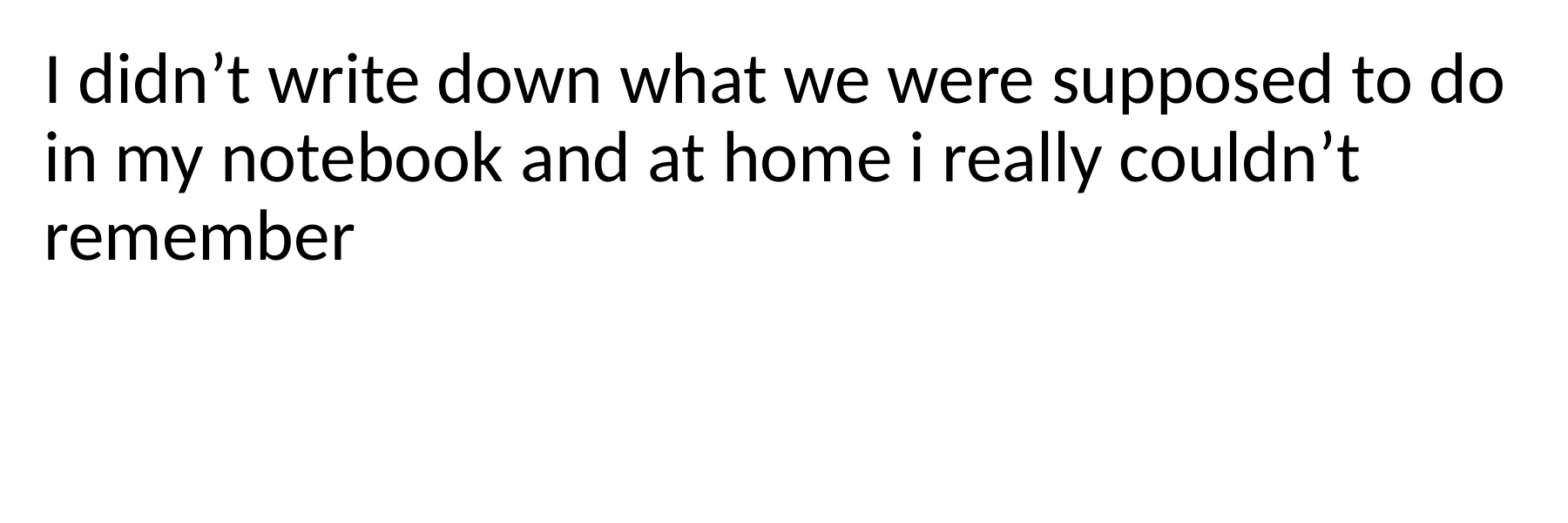

I didn’t write down what we were supposed to do in my notebook and at home i really couldn’t remember